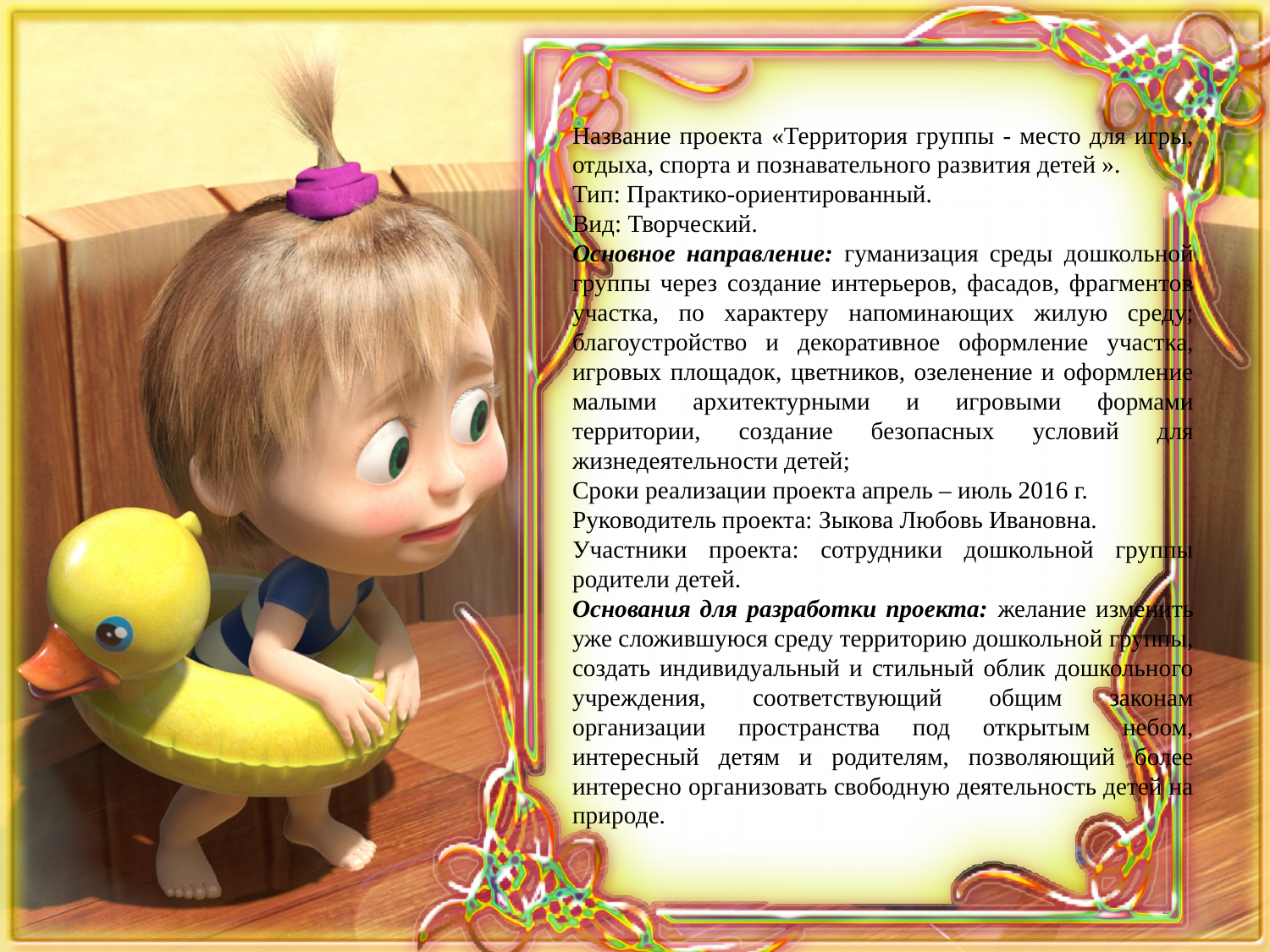

Название проекта «Территория группы - место для игры, отдыха, спорта и познавательного развития детей ».
Тип: Практико-ориентированный.
Вид: Творческий.
Основное направление: гуманизация среды дошкольной группы через создание интерьеров, фасадов, фрагментов участка, по характеру напоминающих жилую среду; благоустройство и декоративное оформление участка, игровых площадок, цветников, озеленение и оформление малыми архитектурными и игровыми формами территории, создание безопасных условий для жизнедеятельности детей;
Сроки реализации проекта апрель – июль 2016 г.
Руководитель проекта: Зыкова Любовь Ивановна.
Участники проекта: сотрудники дошкольной группы родители детей.
Основания для разработки проекта: желание изменить уже сложившуюся среду территорию дошкольной группы, создать индивидуальный и стильный облик дошкольного учреждения, соответствующий общим законам организации пространства под открытым небом, интересный детям и родителям, позволяющий более интересно организовать свободную деятельность детей на природе.
2